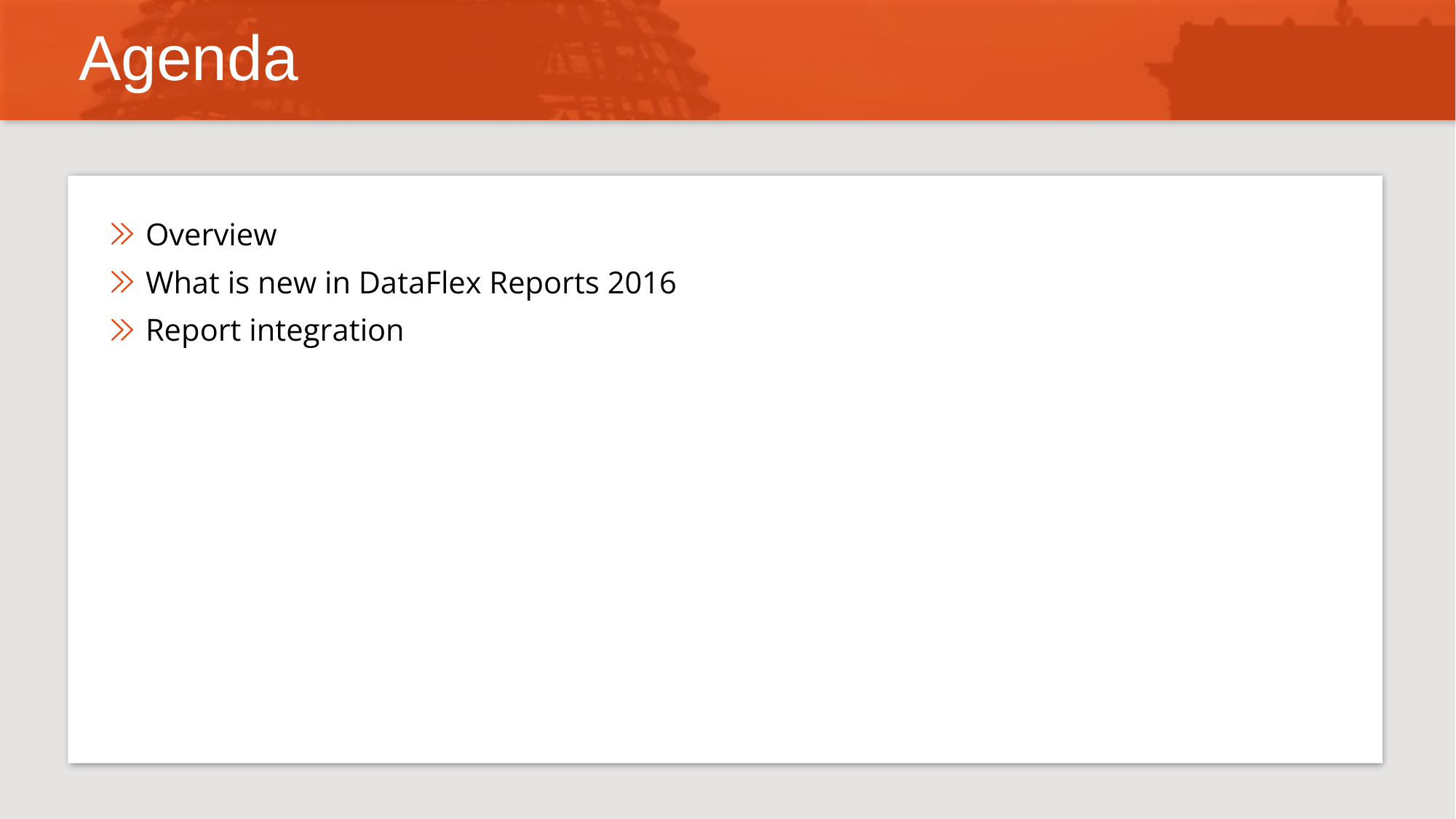

# Agenda
Overview
What is new in DataFlex Reports 2016
Report integration